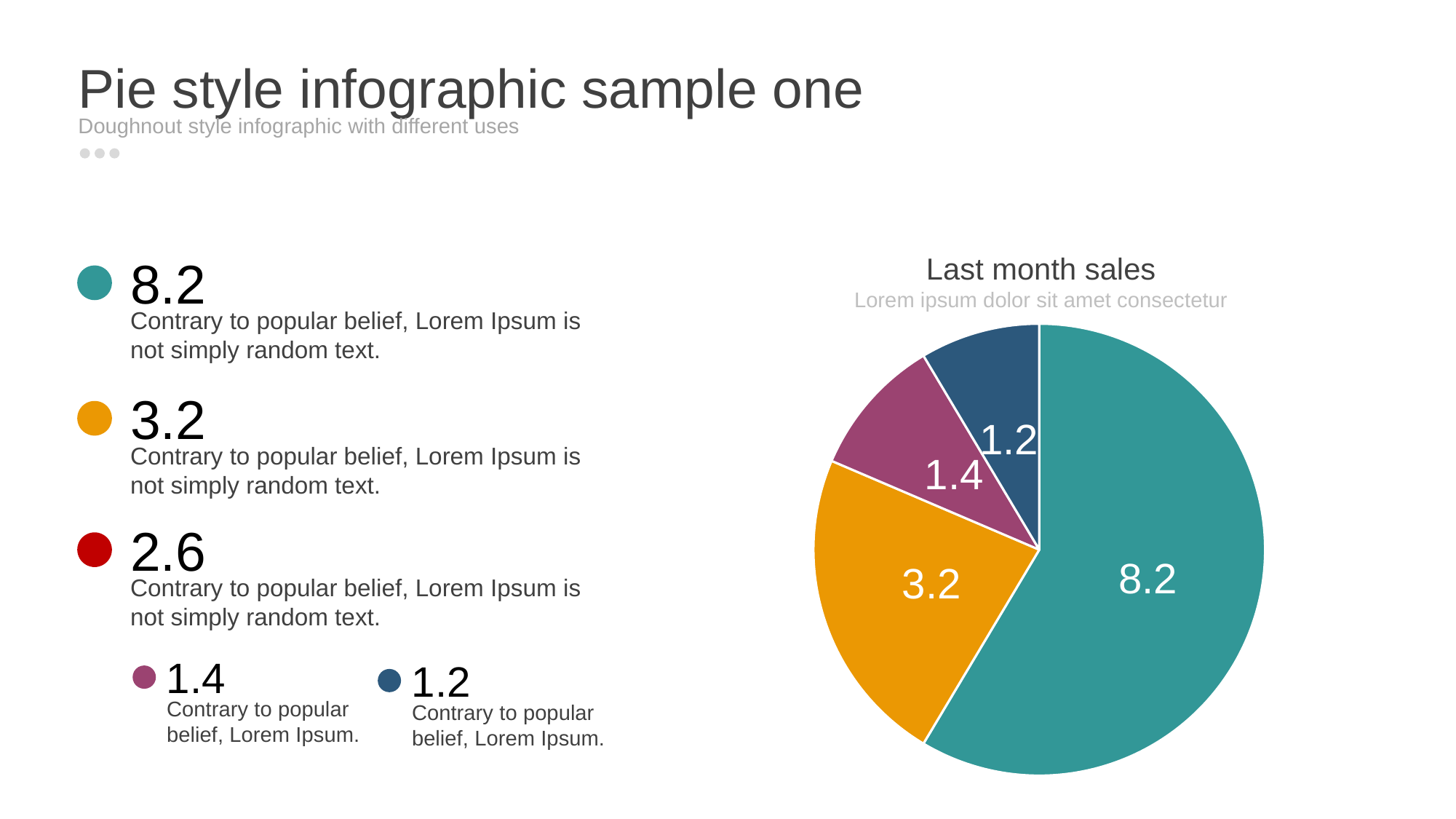

Pie style infographic sample one
Doughnout style infographic with different uses

8.2

Contrary to popular belief, Lorem Ipsum is not simply random text.

Last month sales
Lorem ipsum dolor sit amet consectetur

[unsupported chart]

3.2

Contrary to popular belief, Lorem Ipsum is not simply random text.

2.6

Contrary to popular belief, Lorem Ipsum is not simply random text.

1.4

Contrary to popular belief, Lorem Ipsum.
1.2

Contrary to popular belief, Lorem Ipsum.